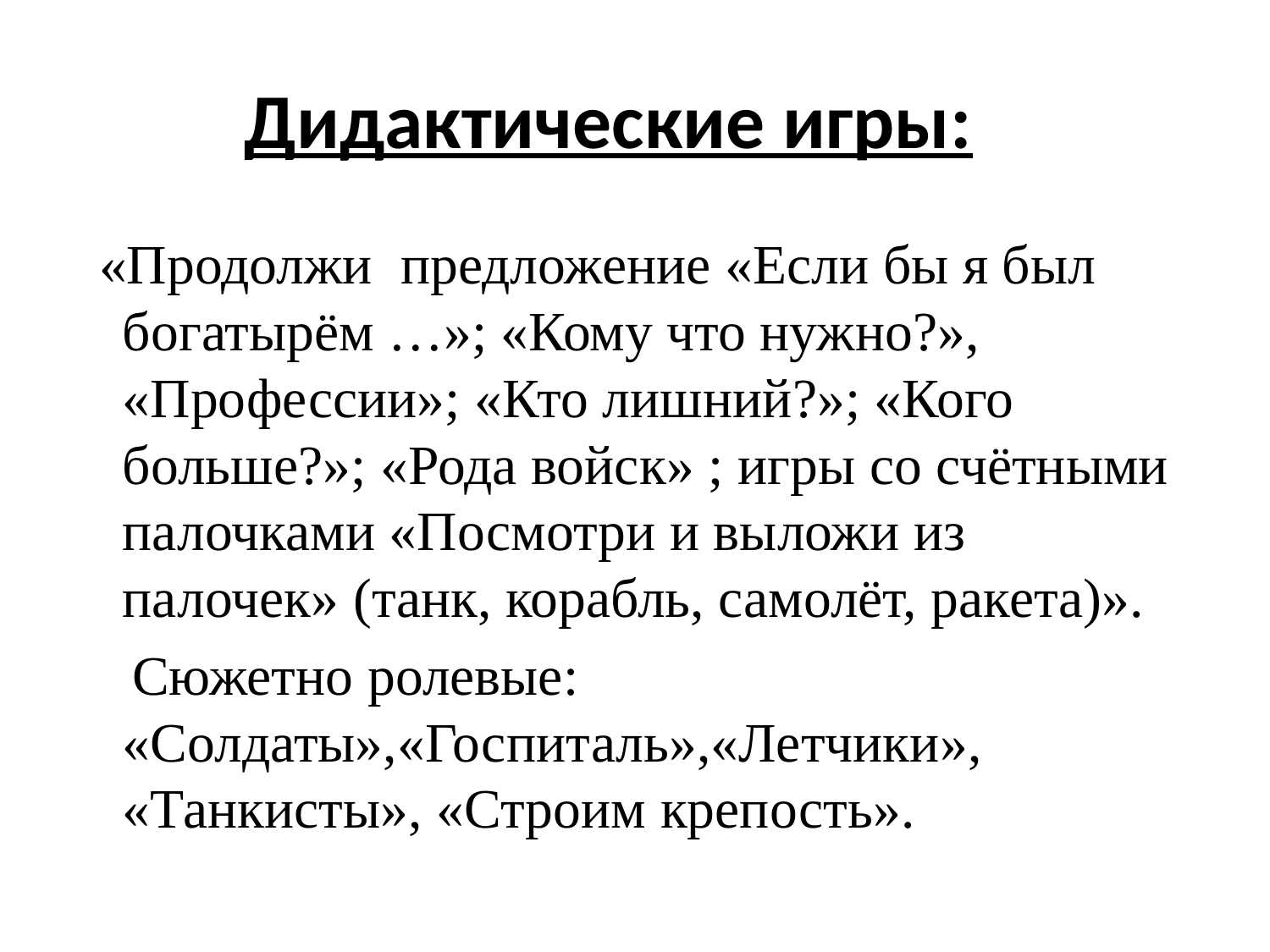

# Дидактические игры:
  «Продолжи  предложение «Если бы я был богатырём …»; «Кому что нужно?», «Профессии»; «Кто лишний?»; «Кого больше?»; «Рода войск» ; игры со счётными палочками «Посмотри и выложи из палочек» (танк, корабль, самолёт, ракета)».
    Сюжетно ролевые: «Солдаты»,«Госпиталь»,«Летчики», «Танкисты», «Строим крепость».